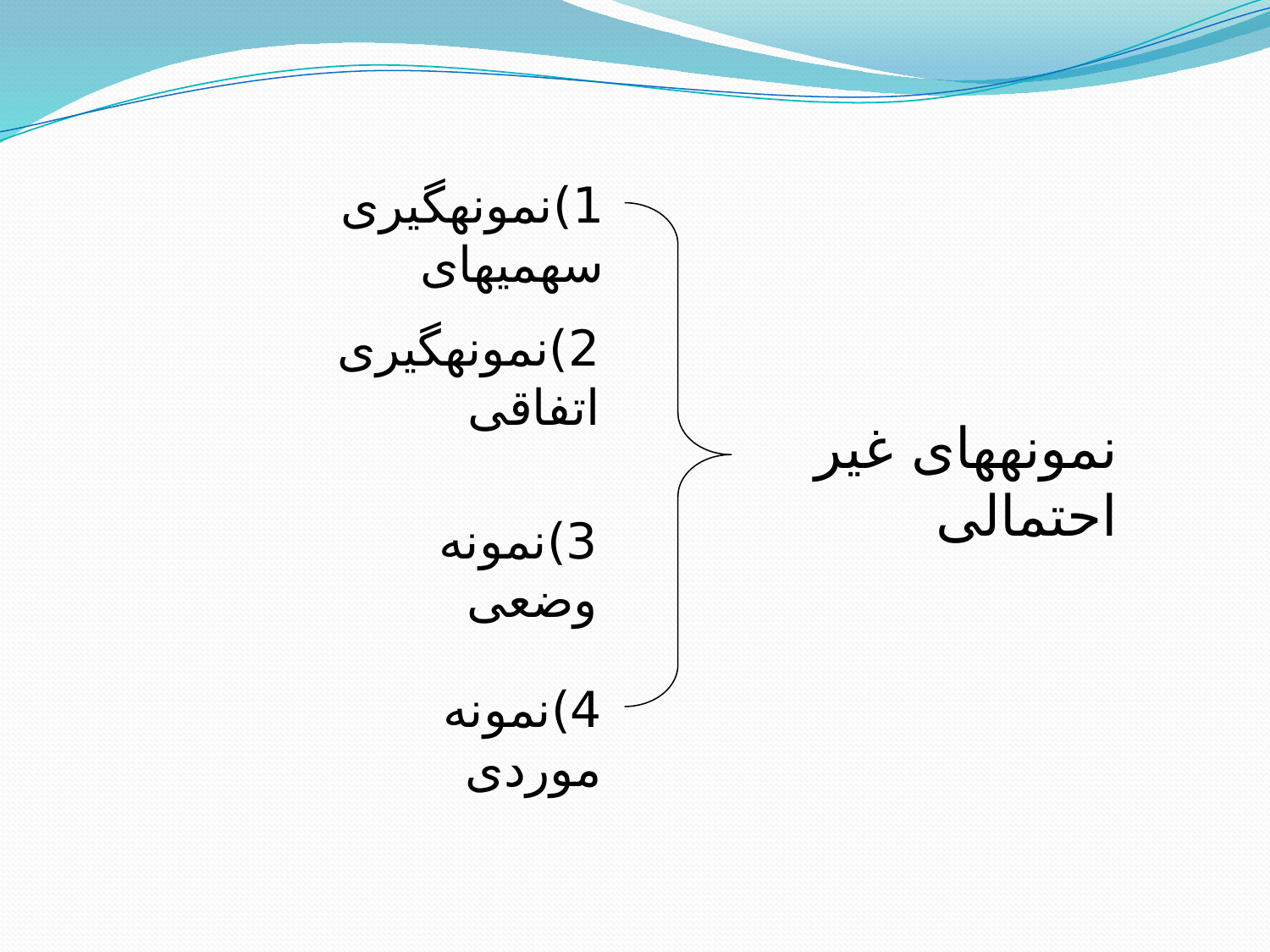

1)نمونه‫گیری سهمیه‫ای

2)نمونه‫گیری اتفاقی
نمونه‫های غیر احتمالی
3)نمونه وضعی
4)نمونه موردی